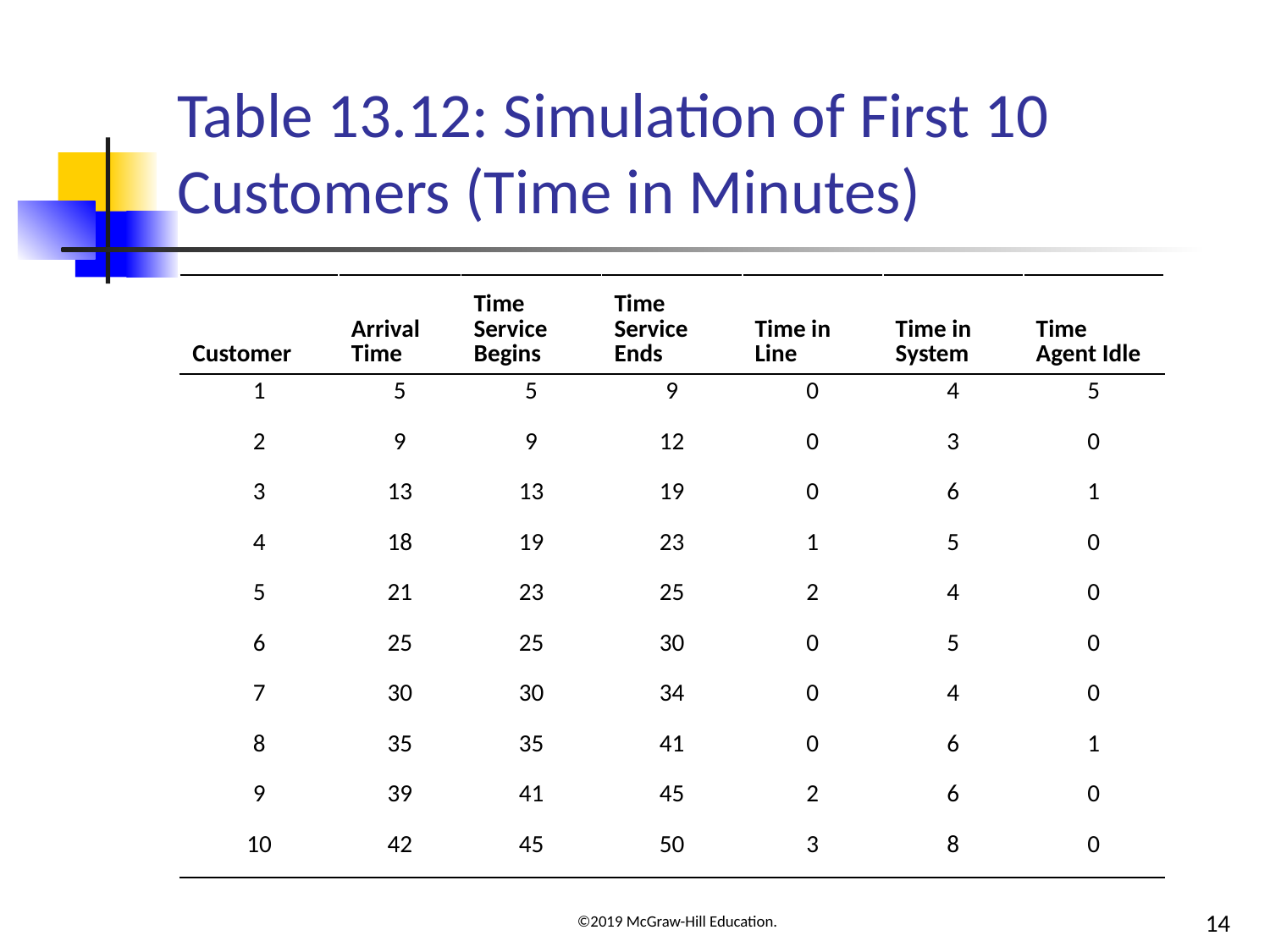

# Table 13.12: Simulation of First 10 Customers (Time in Minutes)
| Customer | Arrival Time | Time Service Begins | Time Service Ends | Time in Line | Time in System | Time Agent Idle |
| --- | --- | --- | --- | --- | --- | --- |
| 1 | 5 | 5 | 9 | 0 | 4 | 5 |
| 2 | 9 | 9 | 12 | 0 | 3 | 0 |
| 3 | 13 | 13 | 19 | 0 | 6 | 1 |
| 4 | 18 | 19 | 23 | 1 | 5 | 0 |
| 5 | 21 | 23 | 25 | 2 | 4 | 0 |
| 6 | 25 | 25 | 30 | 0 | 5 | 0 |
| 7 | 30 | 30 | 34 | 0 | 4 | 0 |
| 8 | 35 | 35 | 41 | 0 | 6 | 1 |
| 9 | 39 | 41 | 45 | 2 | 6 | 0 |
| 10 | 42 | 45 | 50 | 3 | 8 | 0 |